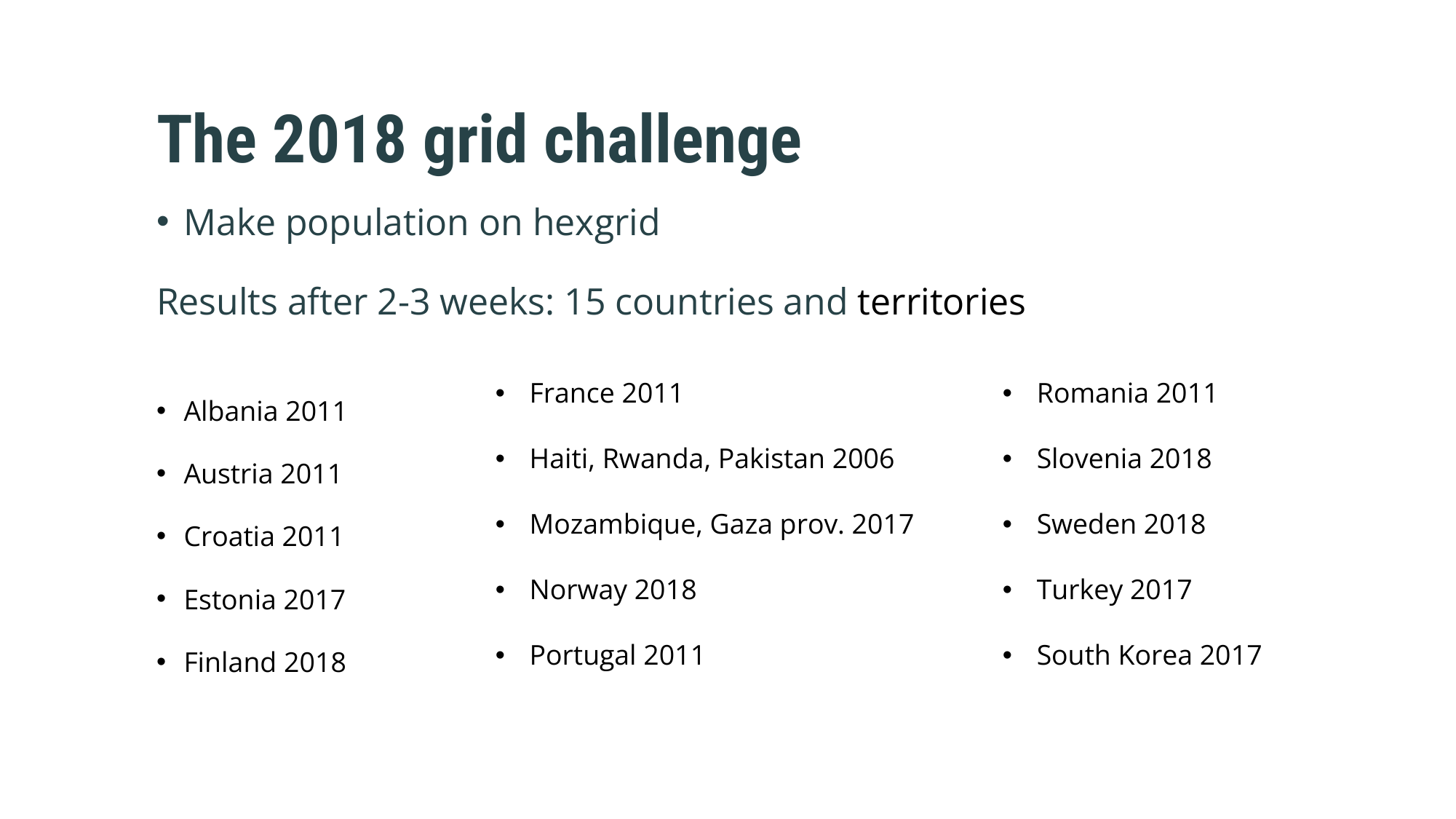

# The 2018 grid challenge
Make population on hexgrid
Results after 2-3 weeks: 15 countries and territories
France 2011

Haiti, Rwanda, Pakistan 2006

Mozambique, Gaza prov. 2017

Norway 2018

Portugal 2011
Romania 2011

Slovenia 2018

Sweden 2018

Turkey 2017

South Korea 2017
Albania 2011
Austria 2011
Croatia 2011
Estonia 2017
Finland 2018